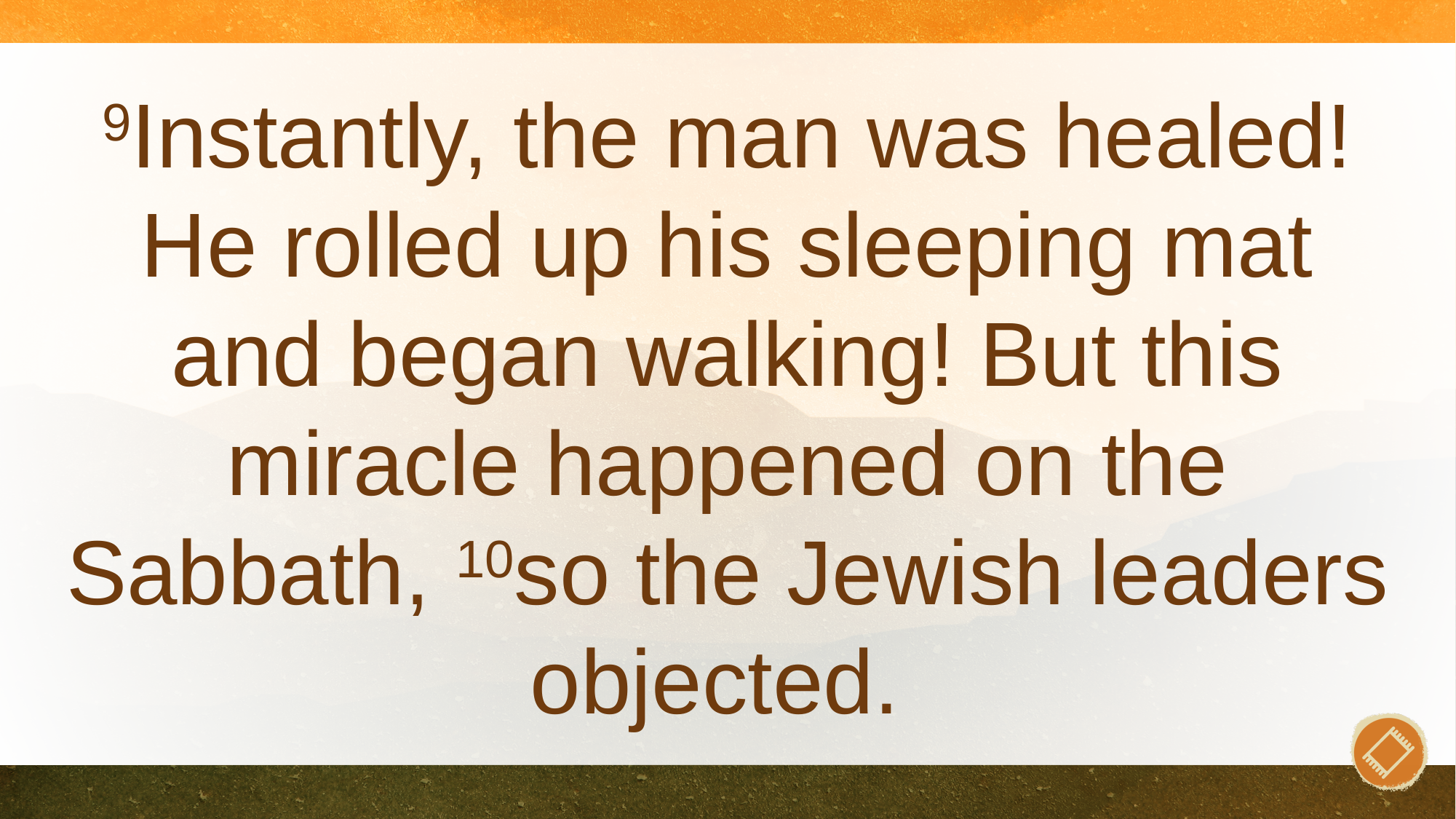

9Instantly, the man was healed! He rolled up his sleeping mat and began walking! But this miracle happened on the Sabbath, 10so the Jewish leaders objected.